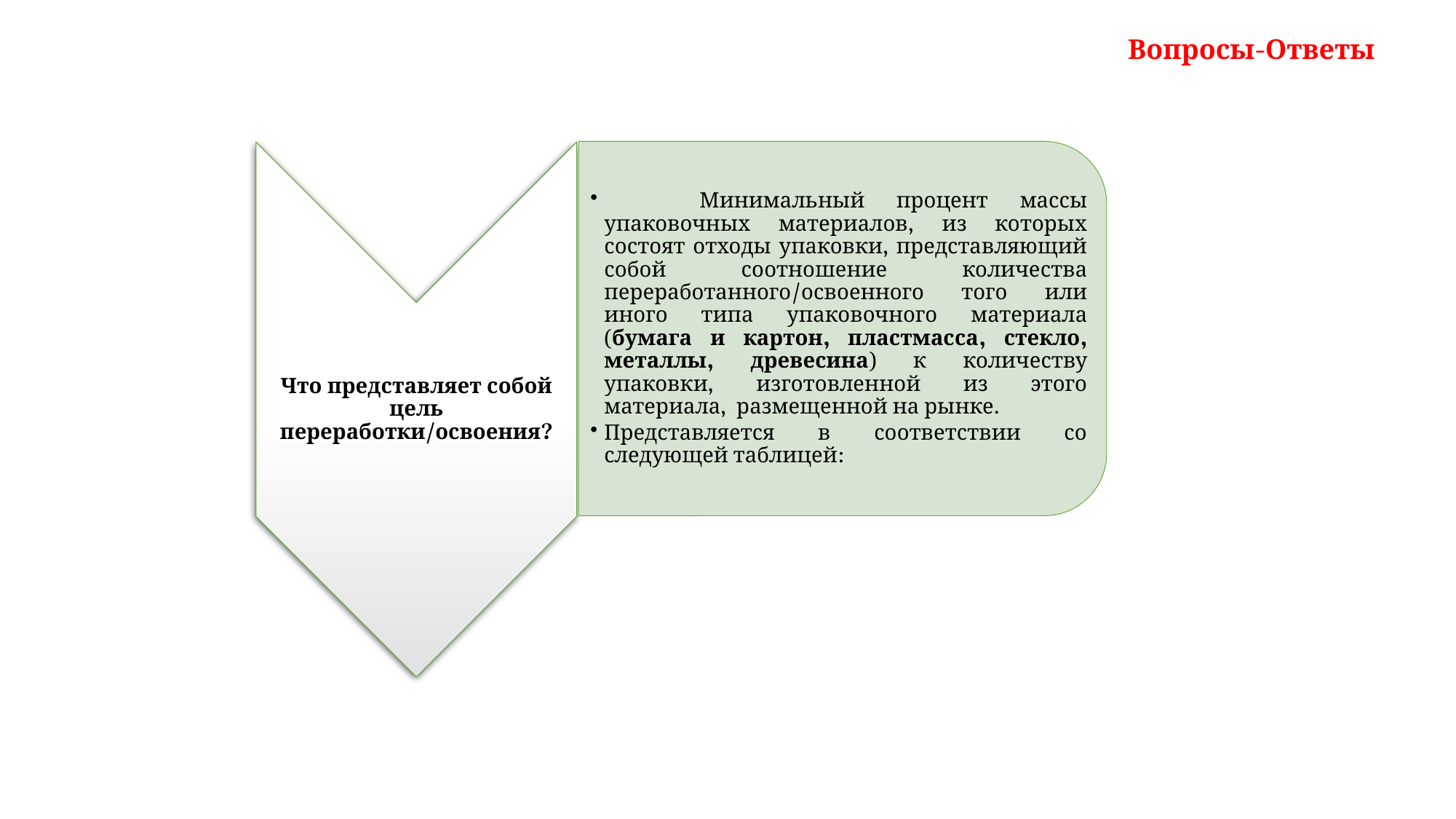

Вопросы-Ответы

Что представляет собой цель переработки/освоения?
   Минимальный процент массы упаковочных материалов, из которых состоят отходы упаковки, представляющий собой соотношение количества переработанного/освоенного того или иного типа упаковочного материала (бумага и картон, пластмасса, стекло, металлы, древесина) к количеству упаковки, изготовленной из этого материала,  размещенной на рынке.
Представляется в соответствии со следующей таблицей: